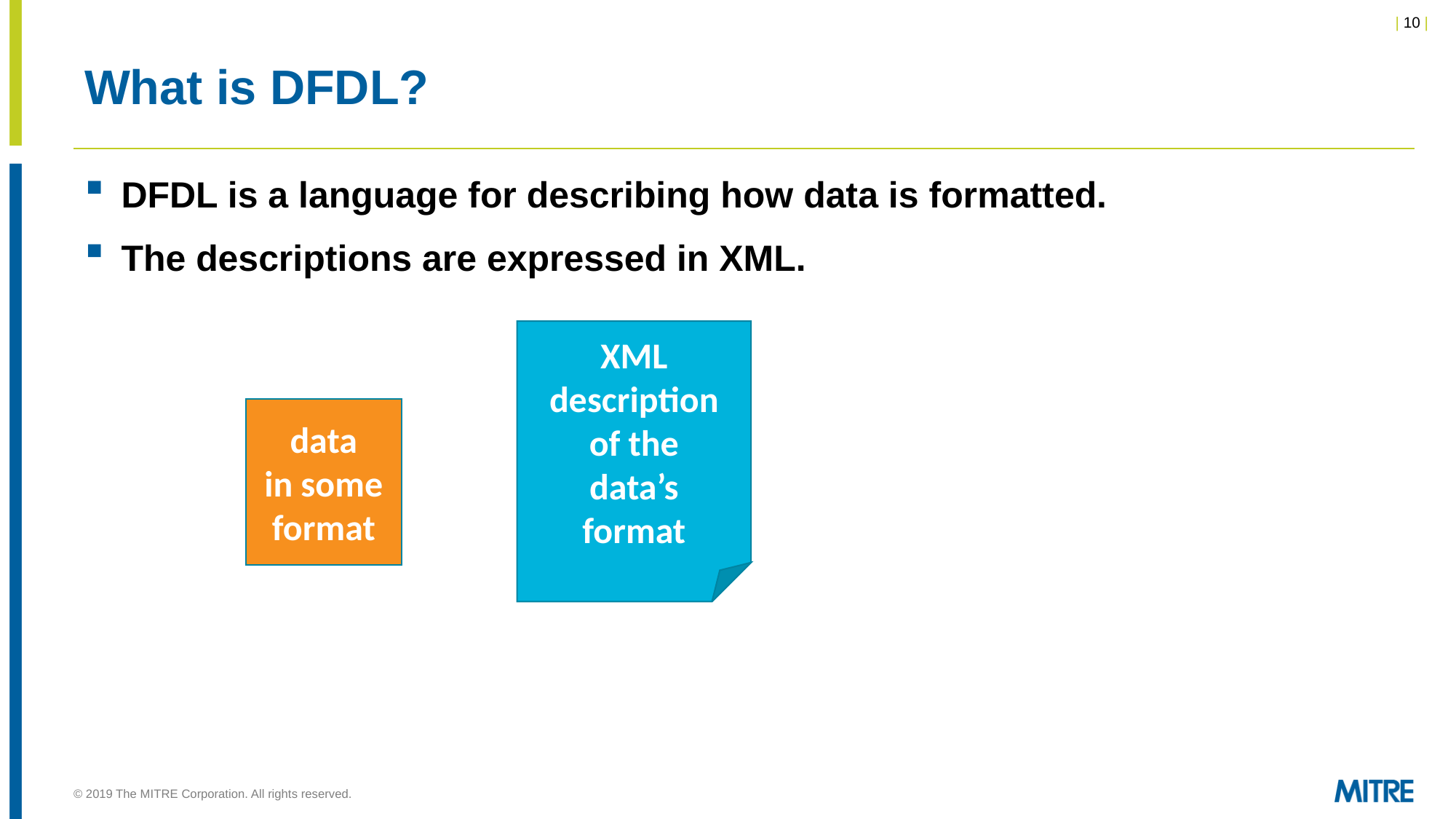

# What is DFDL?
DFDL is a language for describing how data is formatted.
The descriptions are expressed in XML.
XML description
of the
data’s
format
data
in some
format
© 2019 The MITRE Corporation. All rights reserved.